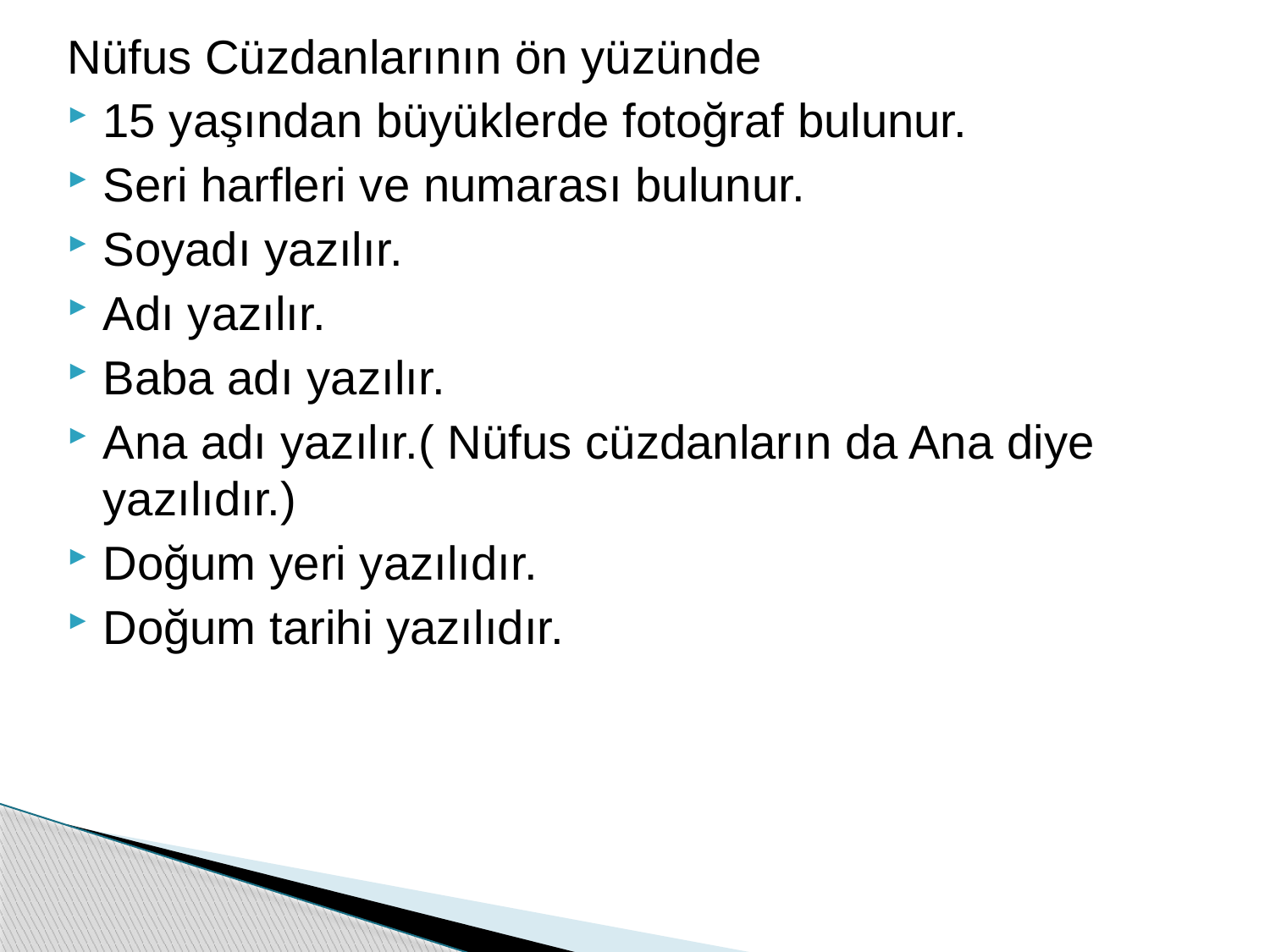

Nüfus Cüzdanlarının ön yüzünde
15 yaşından büyüklerde fotoğraf bulunur.
Seri harfleri ve numarası bulunur.
Soyadı yazılır.
Adı yazılır.
Baba adı yazılır.
Ana adı yazılır.( Nüfus cüzdanların da Ana diye yazılıdır.)
Doğum yeri yazılıdır.
Doğum tarihi yazılıdır.